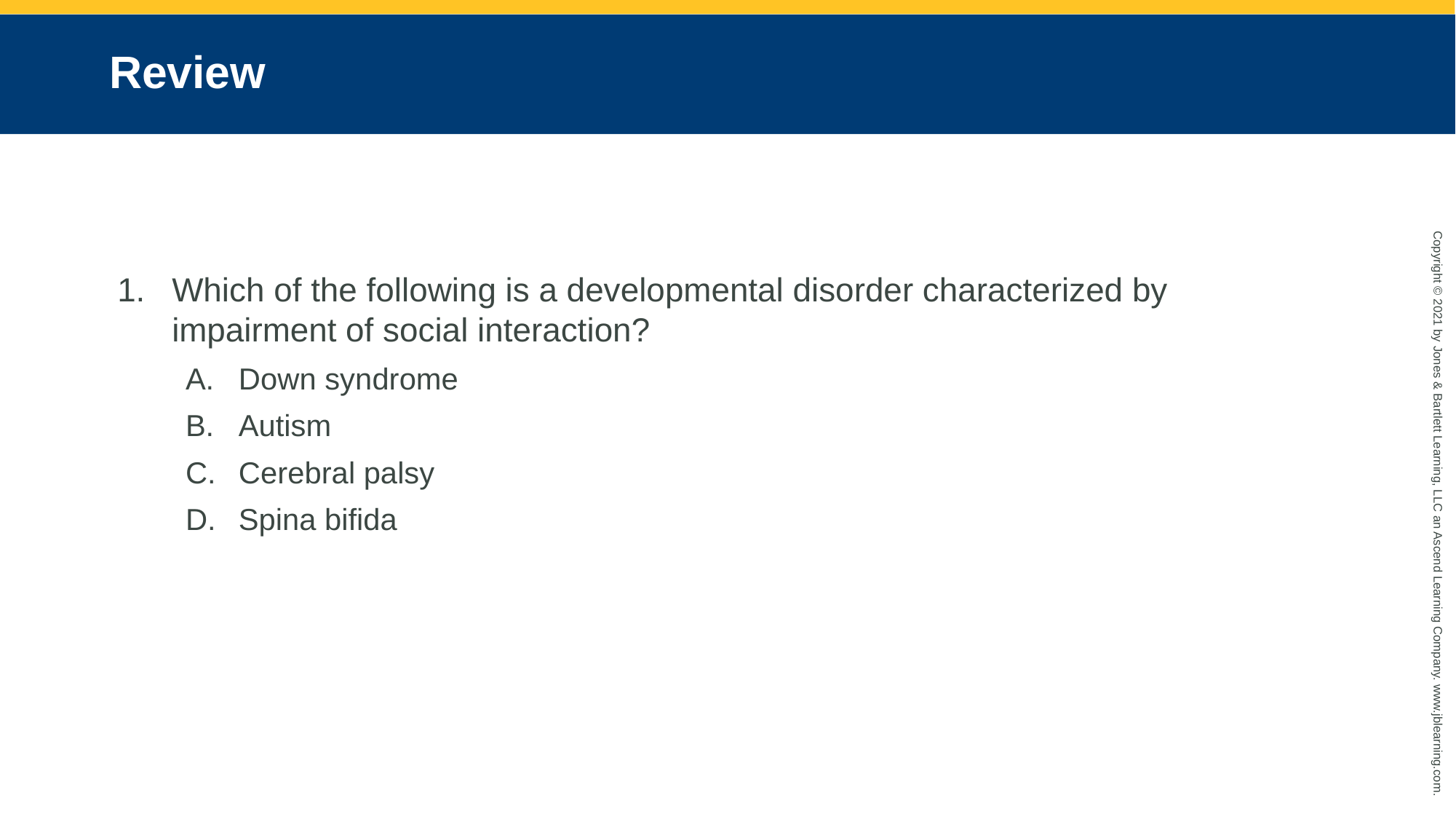

# Review
Which of the following is a developmental disorder characterized by impairment of social interaction?
Down syndrome
Autism
Cerebral palsy
Spina bifida